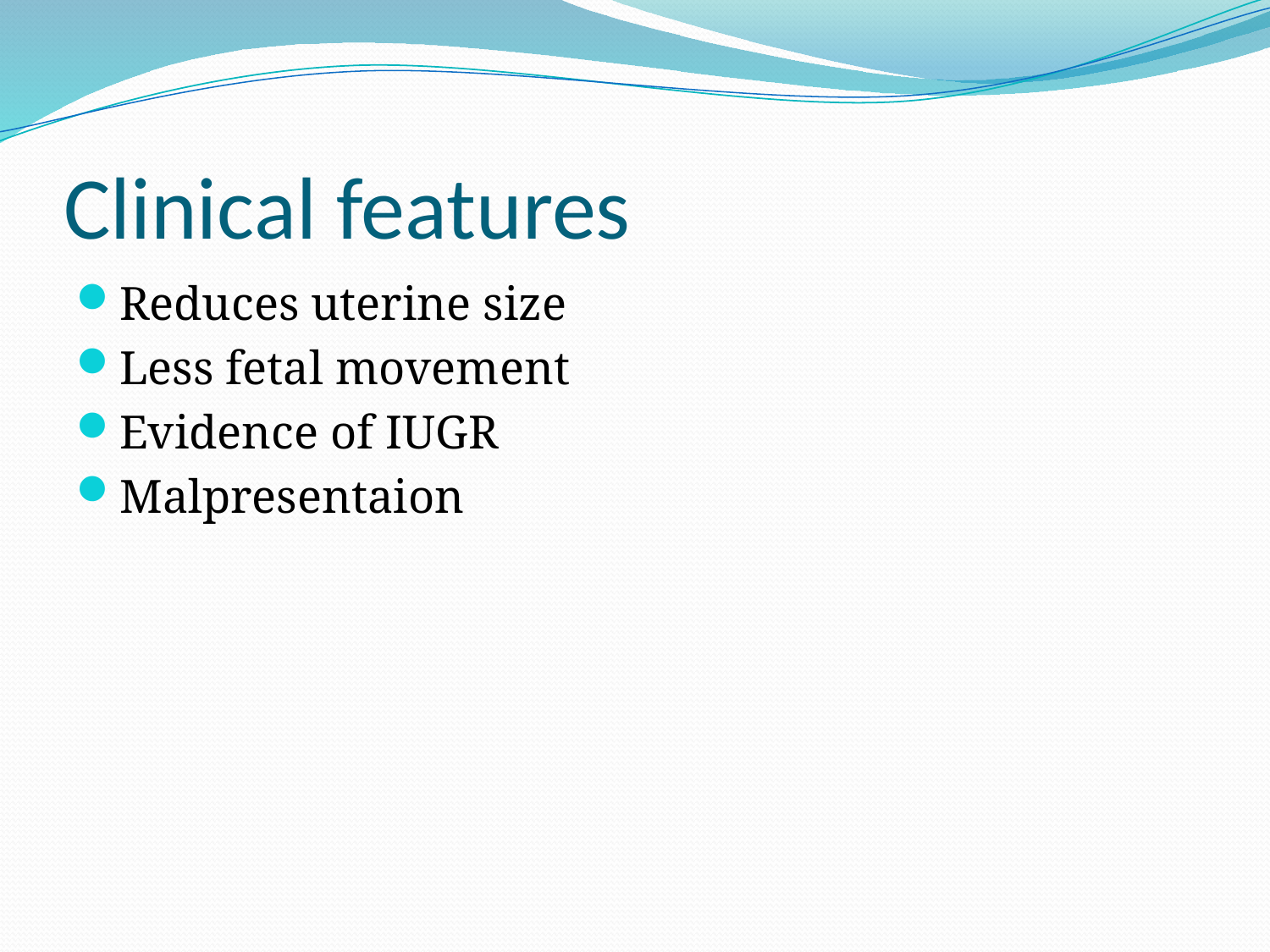

# Clinical features
Reduces uterine size
Less fetal movement
Evidence of IUGR
Malpresentaion